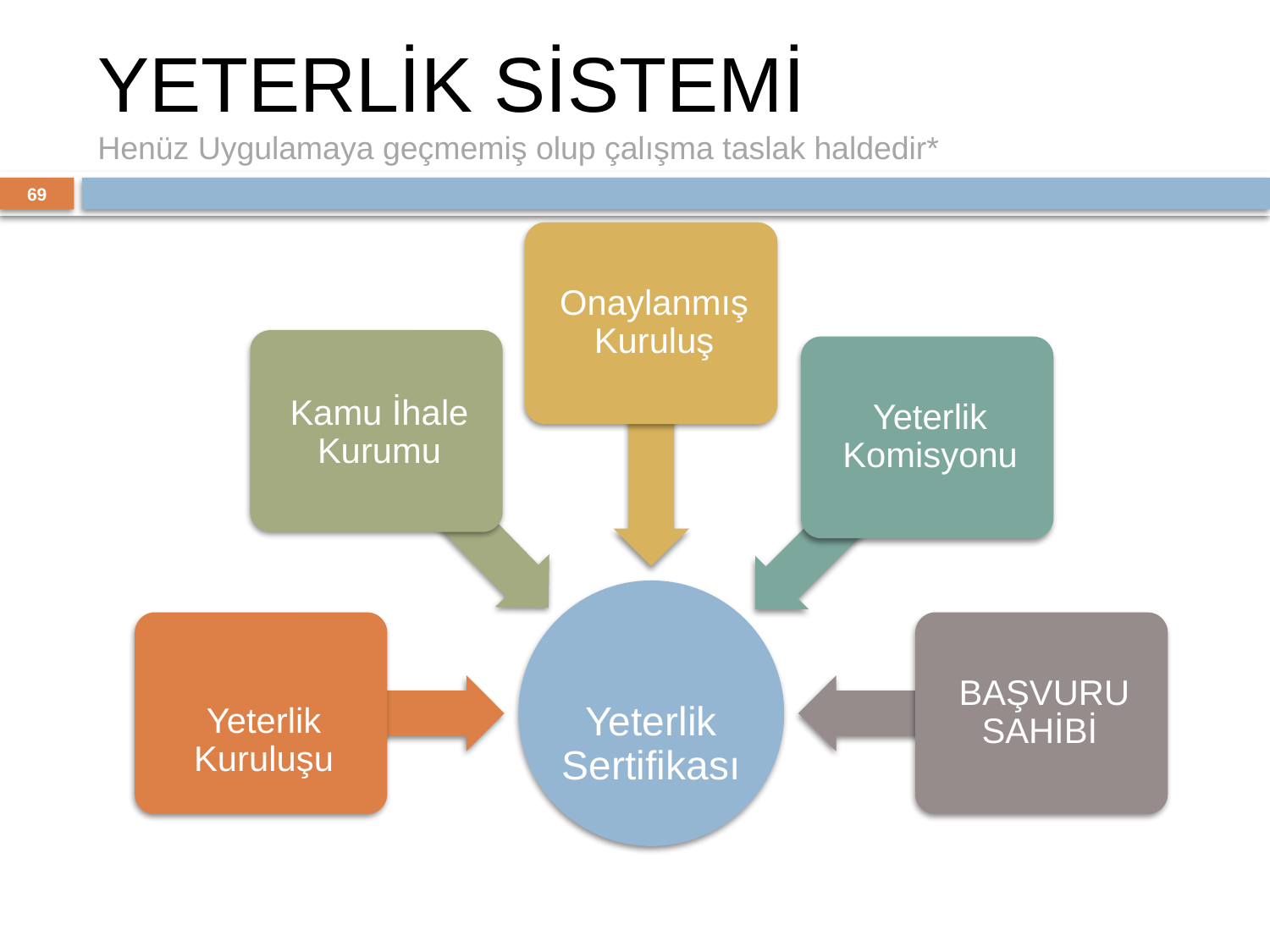

# YETERLİK SİSTEMİ Henüz Uygulamaya geçmemiş olup çalışma taslak haldedir*
69

Yeterlik Sertifikası

Yeterlik Kuruluşu

Kamu İhale Kurumu

Onaylanmış Kuruluş
Yeterlik Komisyonu
BAŞVURU SAHİBİ